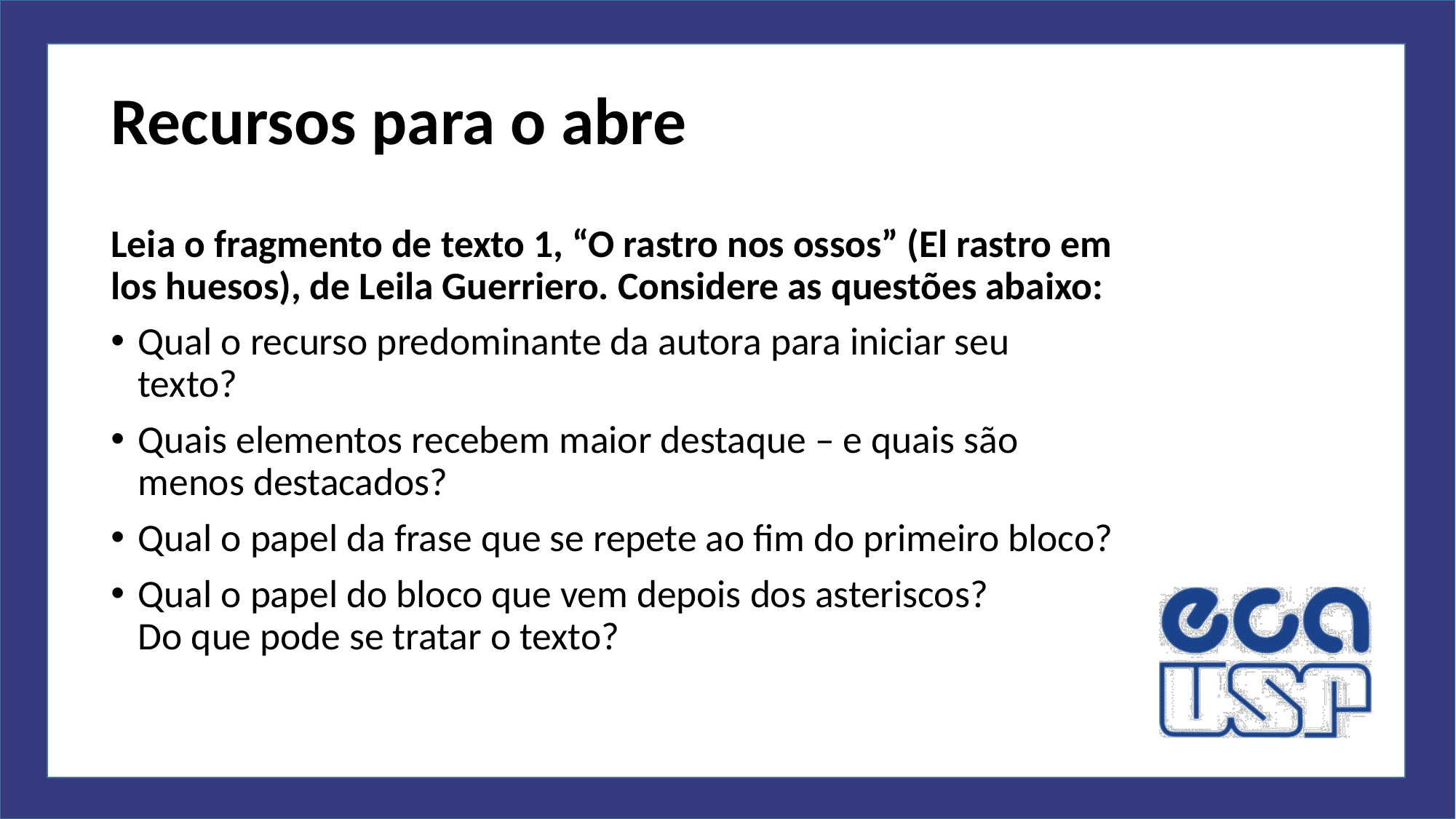

# Recursos para o abre
Leia o fragmento de texto 1, “O rastro nos ossos” (El rastro em los huesos), de Leila Guerriero. Considere as questões abaixo:
Qual o recurso predominante da autora para iniciar seu texto?
Quais elementos recebem maior destaque – e quais são menos destacados?
Qual o papel da frase que se repete ao fim do primeiro bloco?
Qual o papel do bloco que vem depois dos asteriscos?
Do que pode se tratar o texto?